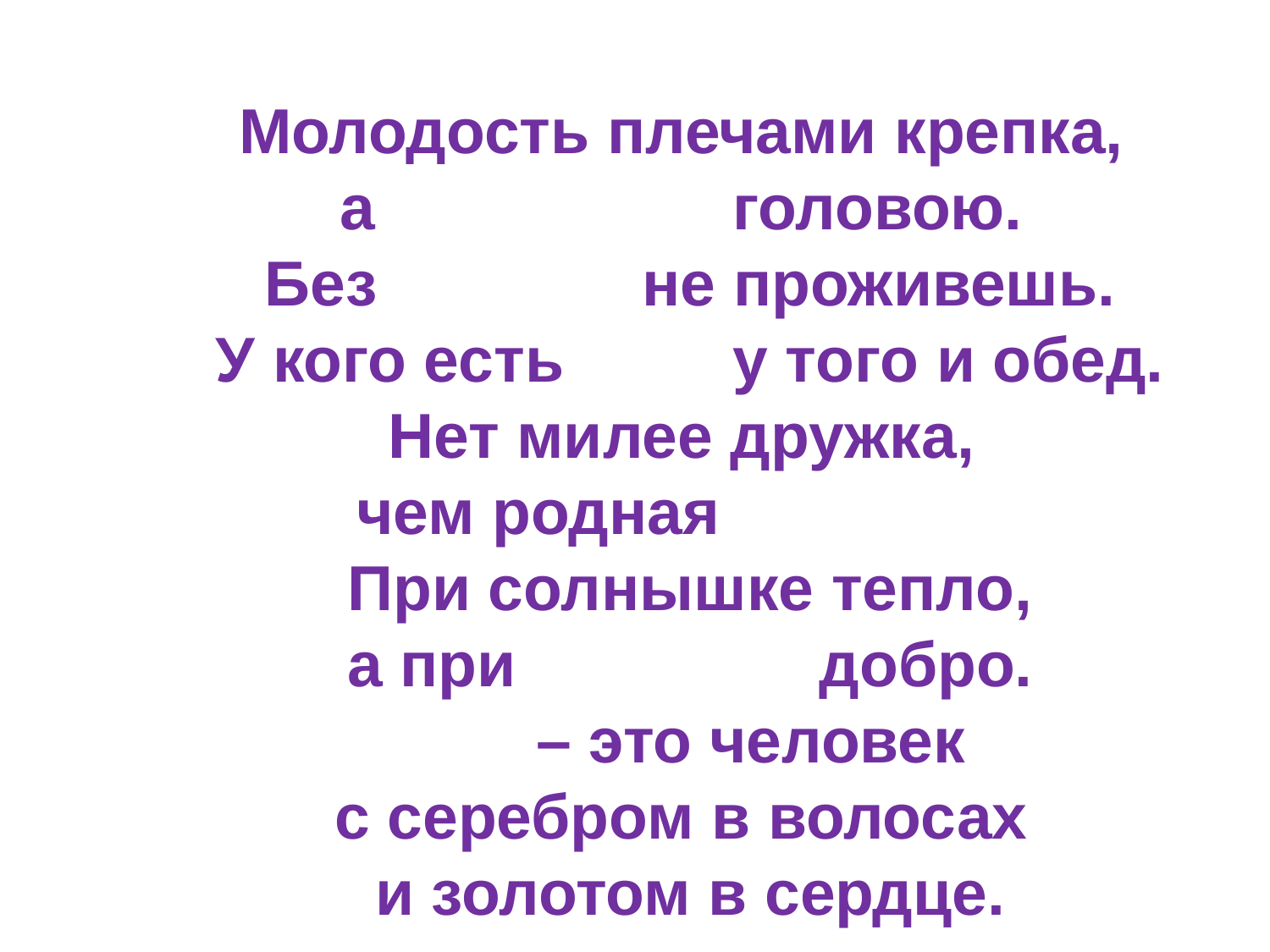

Молодость плечами крепка,
а старость - головою.
Без старых не проживешь.
У кого есть дед, у того и обед.
Нет милее дружка,
чем родная бабушка.
 При солнышке тепло,
а при бабушке добро.
Дед – это человек
с серебром в волосах
и золотом в сердце.